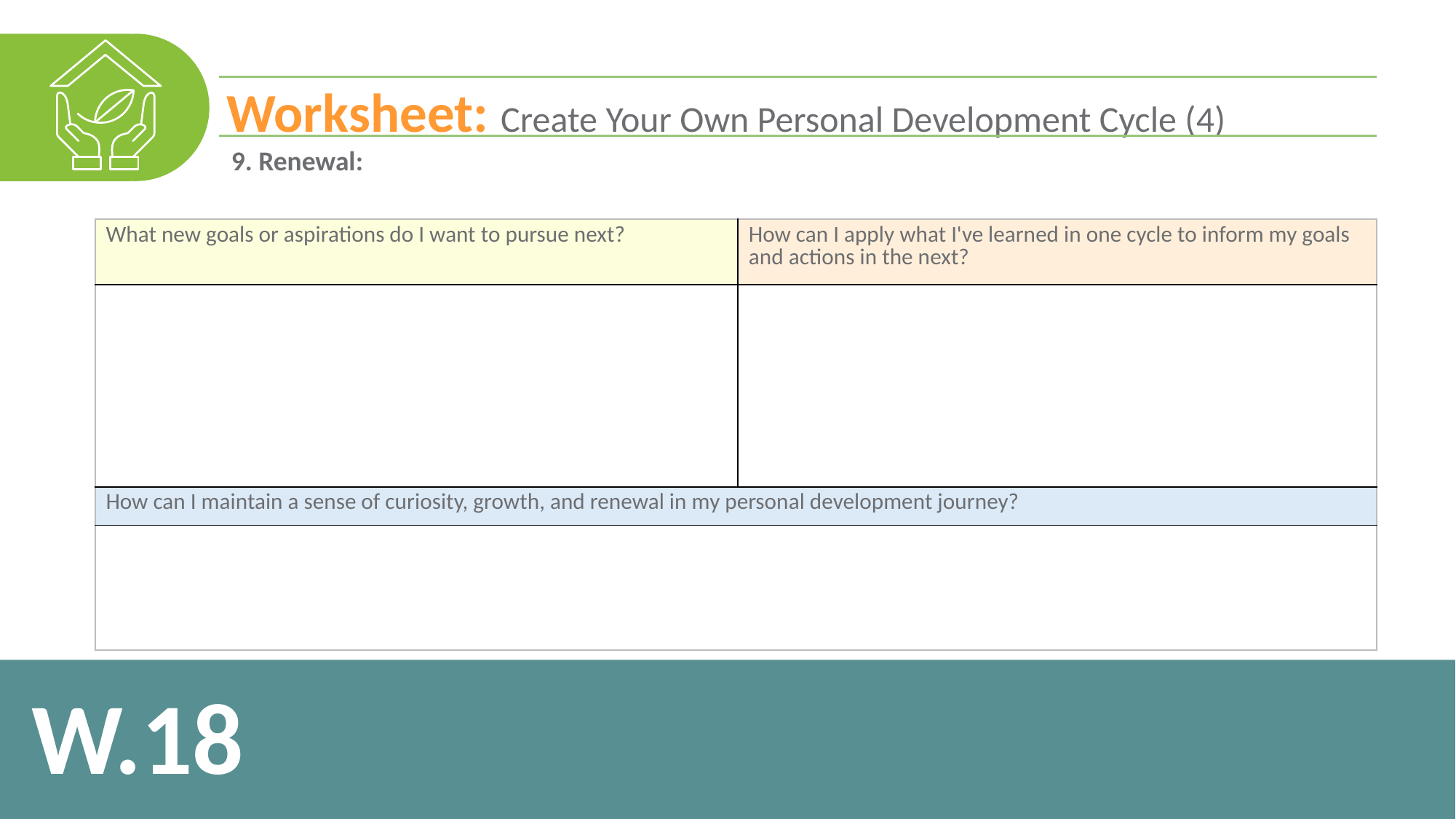

Worksheet: Create Your Own Personal Development Cycle (4)

9. Renewal:
| What new goals or aspirations do I want to pursue next? | How can I apply what I've learned in one cycle to inform my goals and actions in the next? |
| --- | --- |
|  |  |
| How can I maintain a sense of curiosity, growth, and renewal in my personal development journey? |  |
|  |  |

W.18